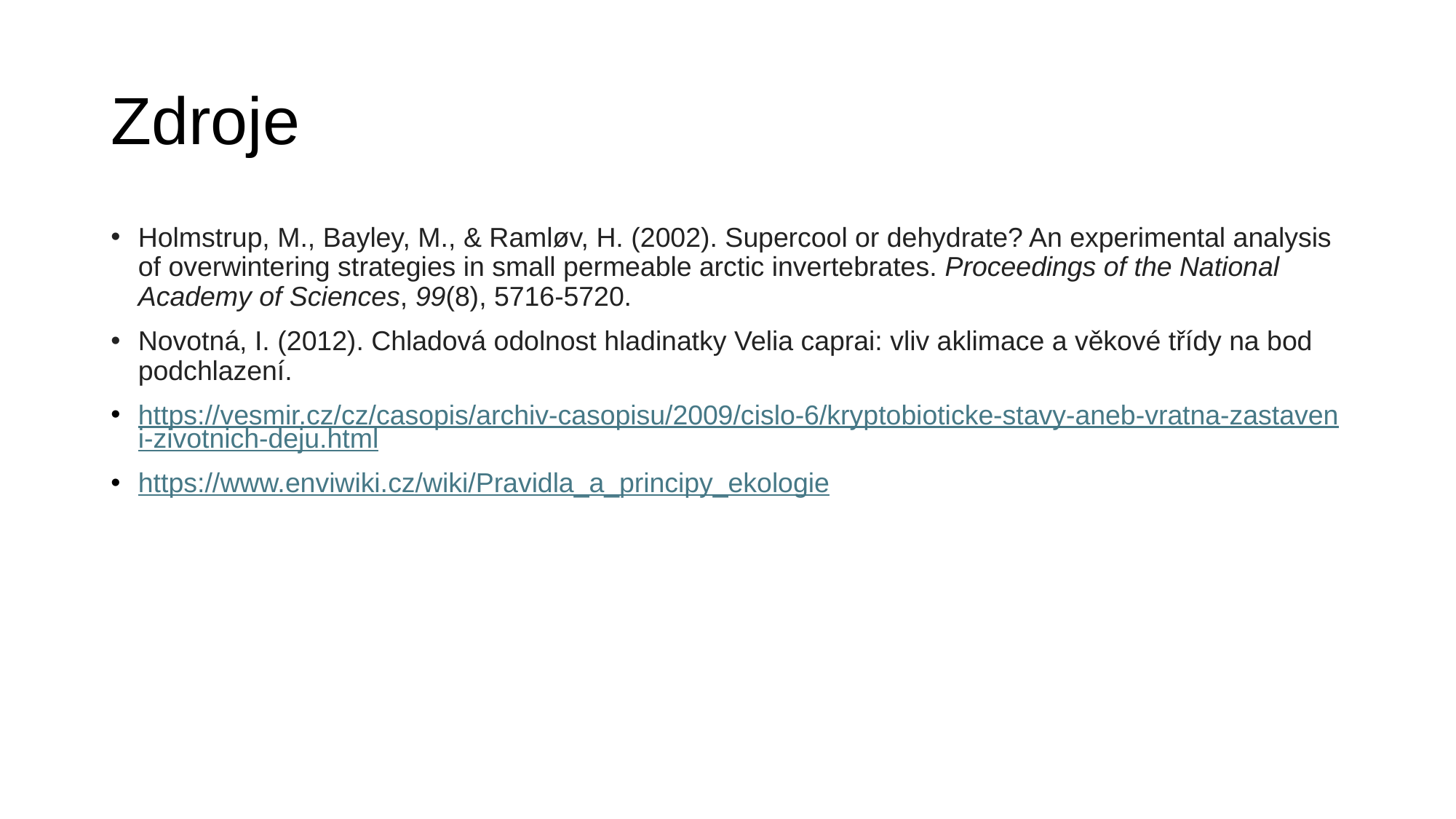

# Zdroje
Holmstrup, M., Bayley, M., & Ramløv, H. (2002). Supercool or dehydrate? An experimental analysis of overwintering strategies in small permeable arctic invertebrates. Proceedings of the National Academy of Sciences, 99(8), 5716-5720.
Novotná, I. (2012). Chladová odolnost hladinatky Velia caprai: vliv aklimace a věkové třídy na bod podchlazení.
https://vesmir.cz/cz/casopis/archiv-casopisu/2009/cislo-6/kryptobioticke-stavy-aneb-vratna-zastaveni-zivotnich-deju.html
https://www.enviwiki.cz/wiki/Pravidla_a_principy_ekologie